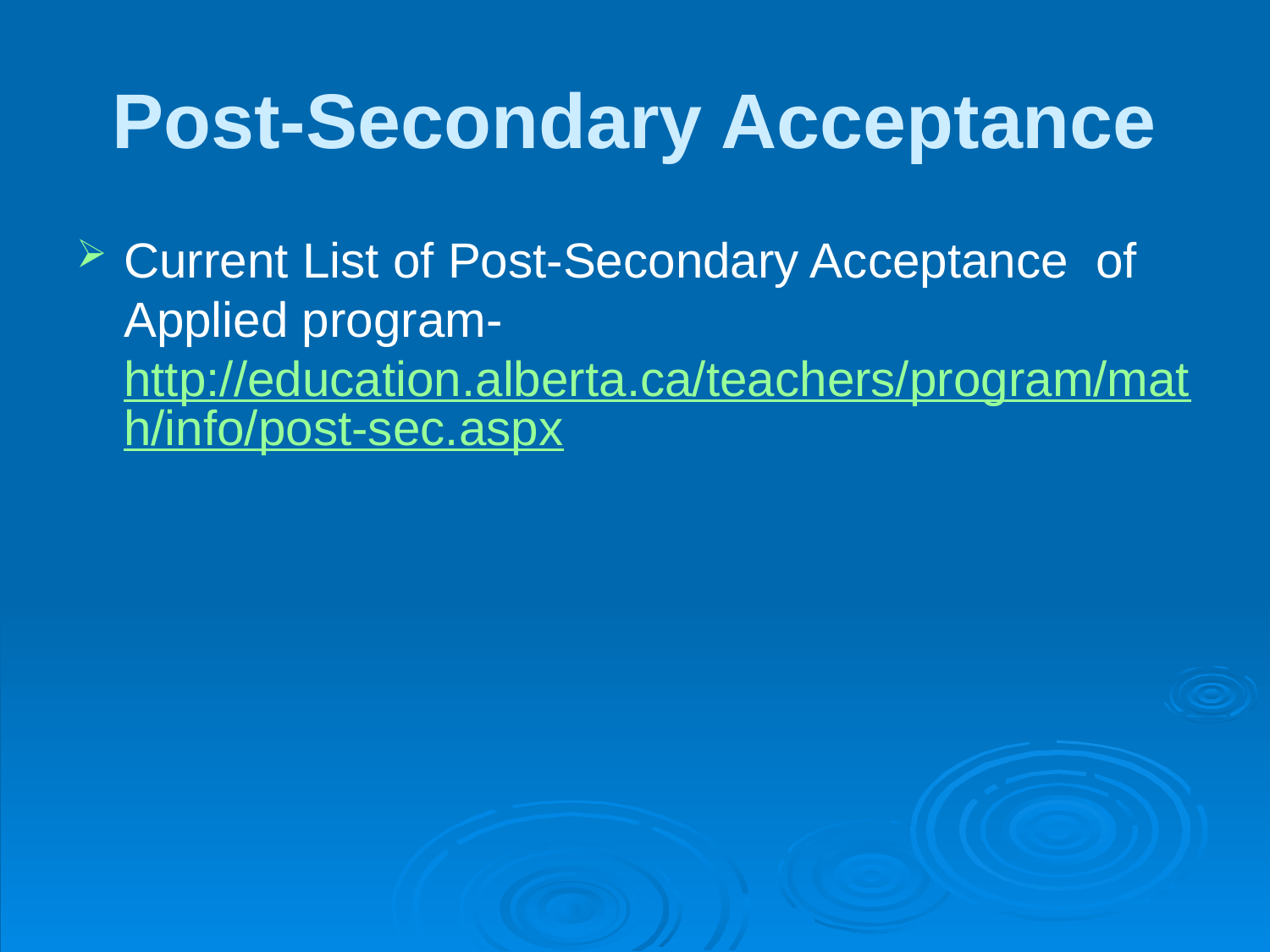

# Post-Secondary Acceptance
Current List of Post-Secondary Acceptance  of Applied program- http://education.alberta.ca/teachers/program/math/info/post-sec.aspx